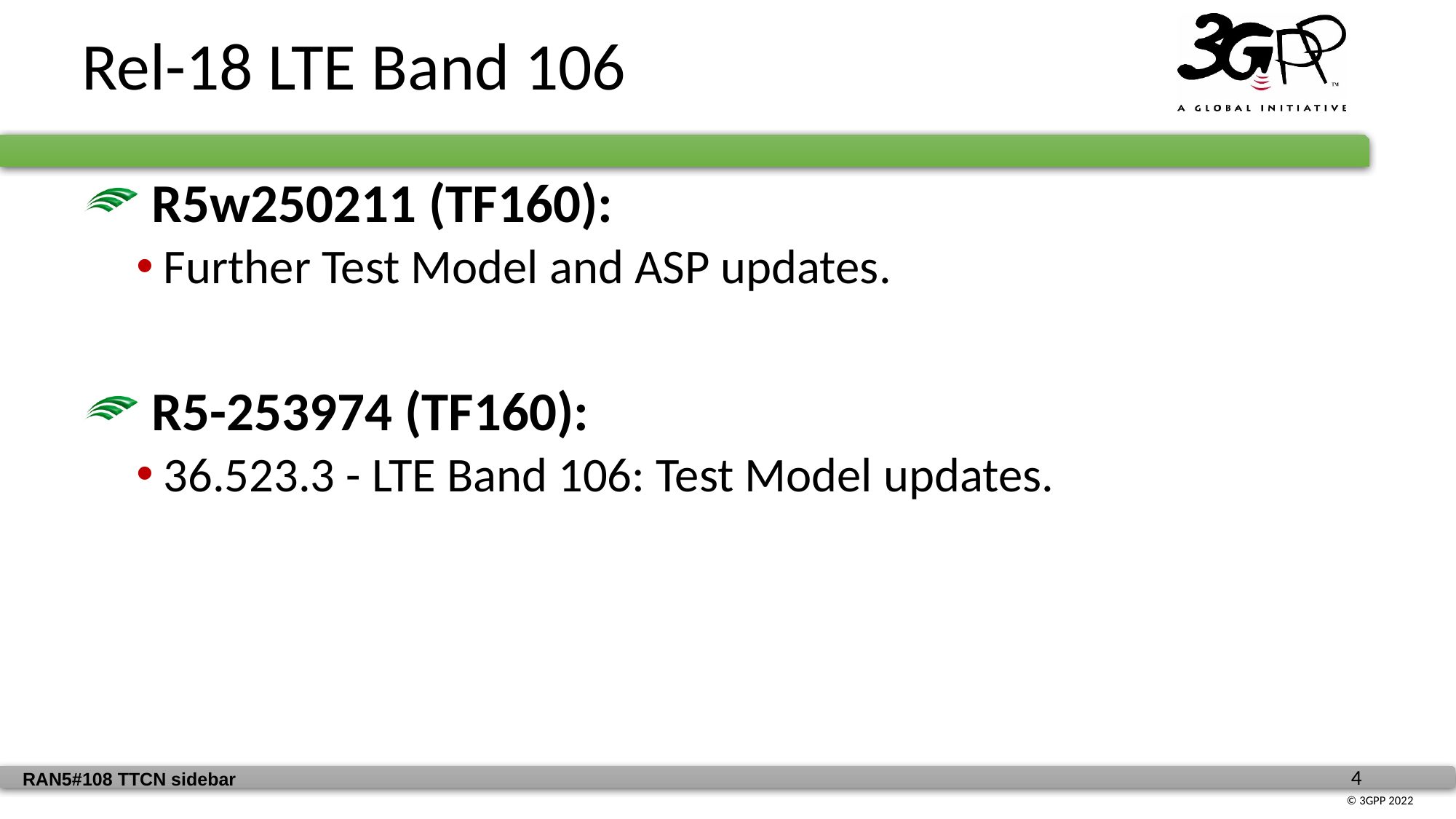

Rel-18 LTE Band 106
 R5w250211 (TF160):
Further Test Model and ASP updates.

 R5-253974 (TF160):
36.523.3 - LTE Band 106: Test Model updates.